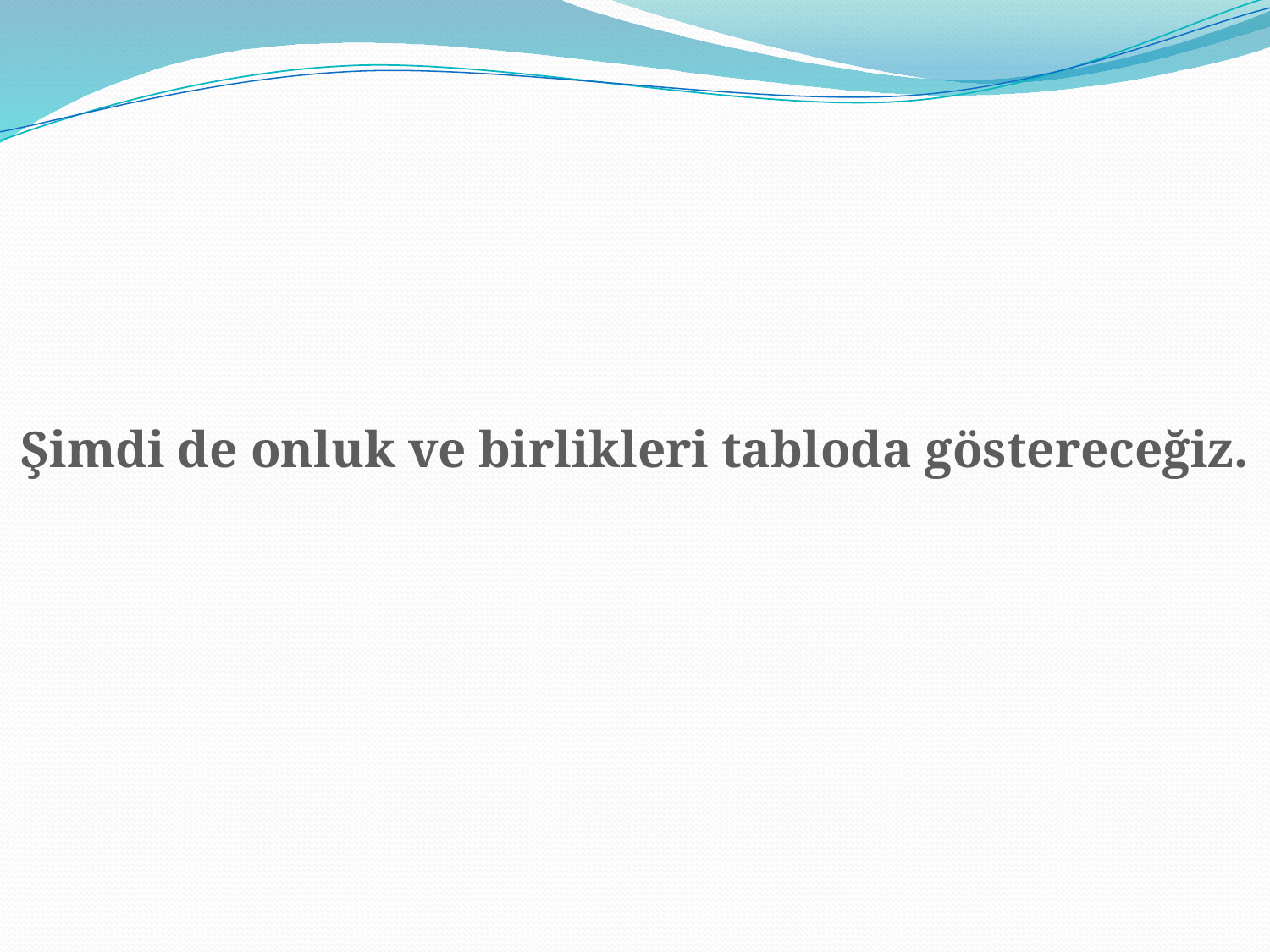

Şimdi de onluk ve birlikleri tabloda göstereceğiz.